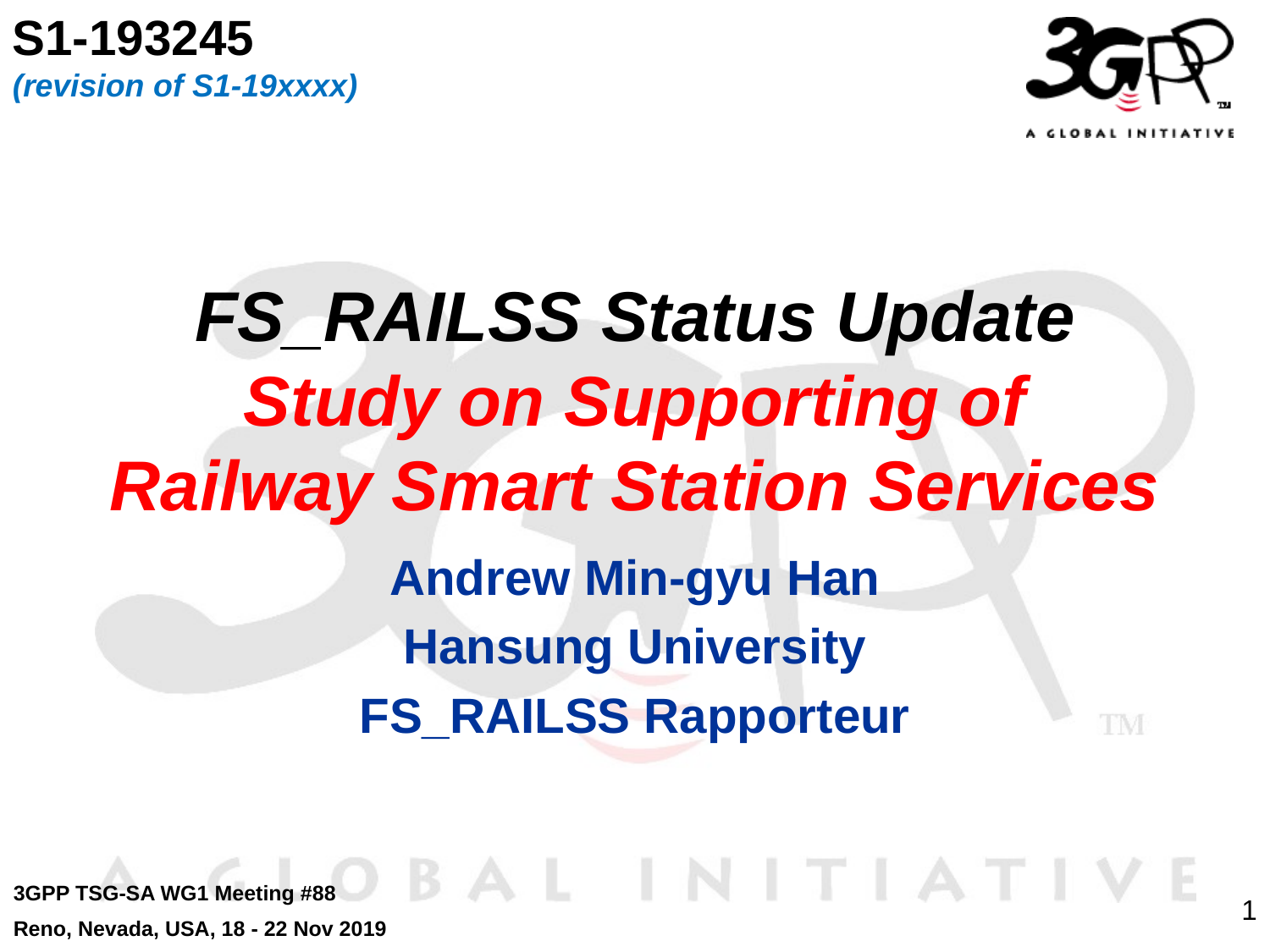

S1-193245
(revision of S1-19xxxx)
# FS_RAILSS Status Update Study on Supporting of Railway Smart Station Services
Andrew Min-gyu Han
Hansung University
FS_RAILSS Rapporteur
3GPP TSG-SA WG1 Meeting #88
Reno, Nevada, USA, 18 - 22 Nov 2019
1